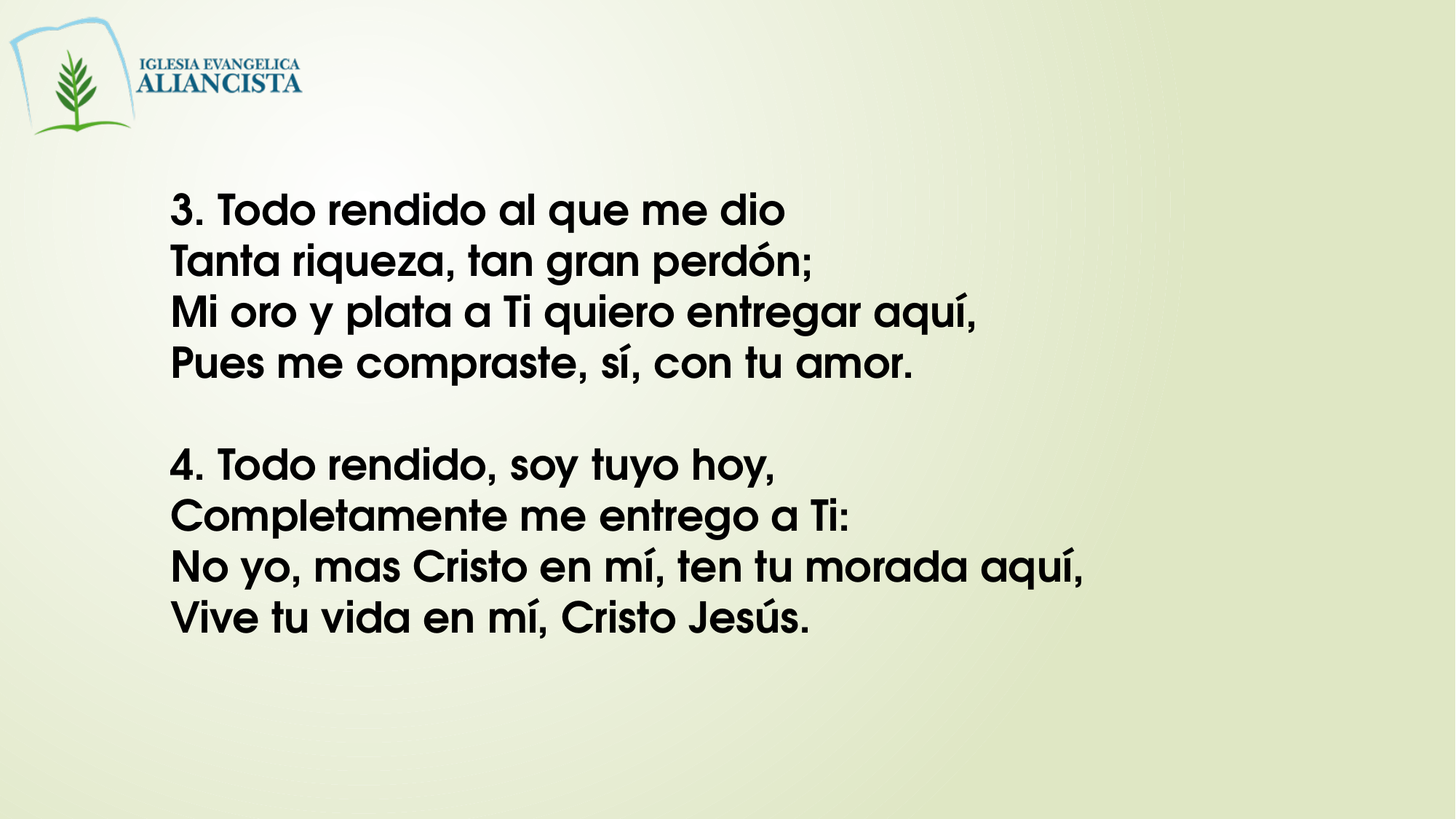

3. Todo rendido al que me dio
Tanta riqueza, tan gran perdón;
Mi oro y plata a Ti quiero entregar aquí,
Pues me compraste, sí, con tu amor.

4. Todo rendido, soy tuyo hoy,
Completamente me entrego a Ti:
No yo, mas Cristo en mí, ten tu morada aquí,
Vive tu vida en mí, Cristo Jesús.